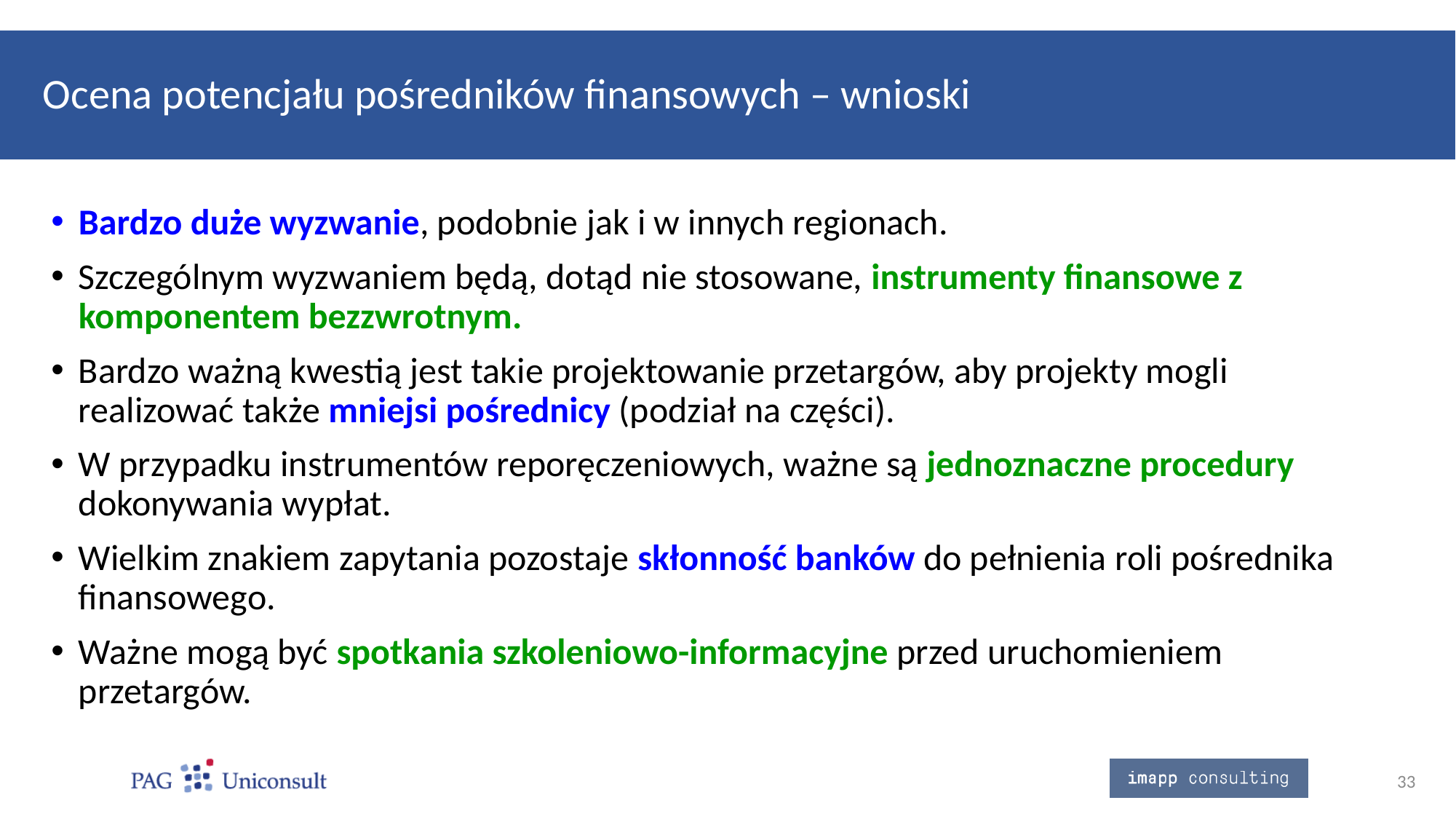

# Ocena potencjału pośredników finansowych – wnioski
Bardzo duże wyzwanie, podobnie jak i w innych regionach.
Szczególnym wyzwaniem będą, dotąd nie stosowane, instrumenty finansowe z komponentem bezzwrotnym.
Bardzo ważną kwestią jest takie projektowanie przetargów, aby projekty mogli realizować także mniejsi pośrednicy (podział na części).
W przypadku instrumentów reporęczeniowych, ważne są jednoznaczne procedury dokonywania wypłat.
Wielkim znakiem zapytania pozostaje skłonność banków do pełnienia roli pośrednika finansowego.
Ważne mogą być spotkania szkoleniowo-informacyjne przed uruchomieniem przetargów.
33